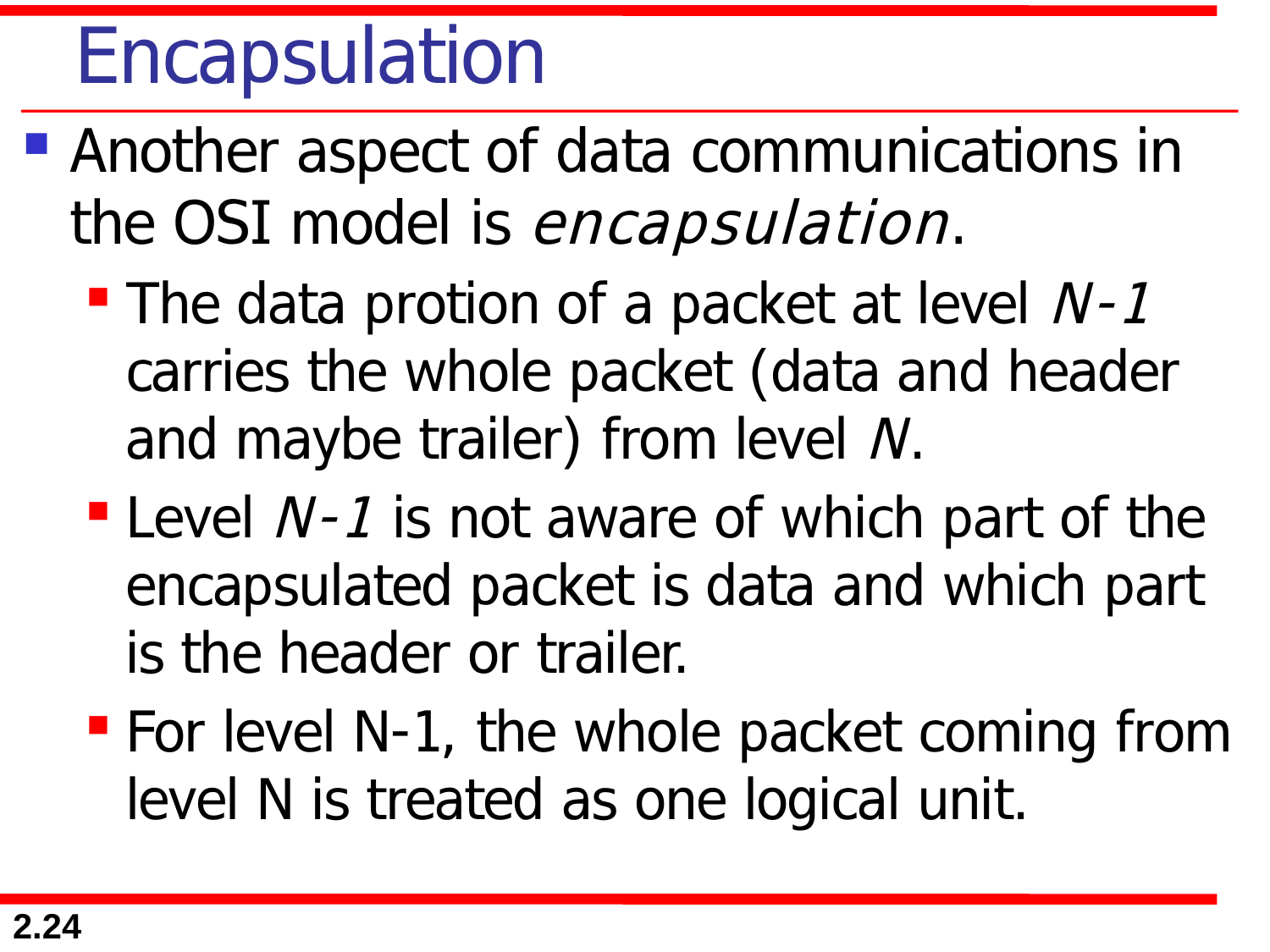

# Encapsulation

Another aspect of data communications in the OSI model is encapsulation.
The data protion of a packet at level N-1 carries the whole packet (data and header and maybe trailer) from level N.
Level N-1 is not aware of which part of the encapsulated packet is data and which part is the header or trailer.
For level N-1, the whole packet coming from level N is treated as one logical unit.

2.24